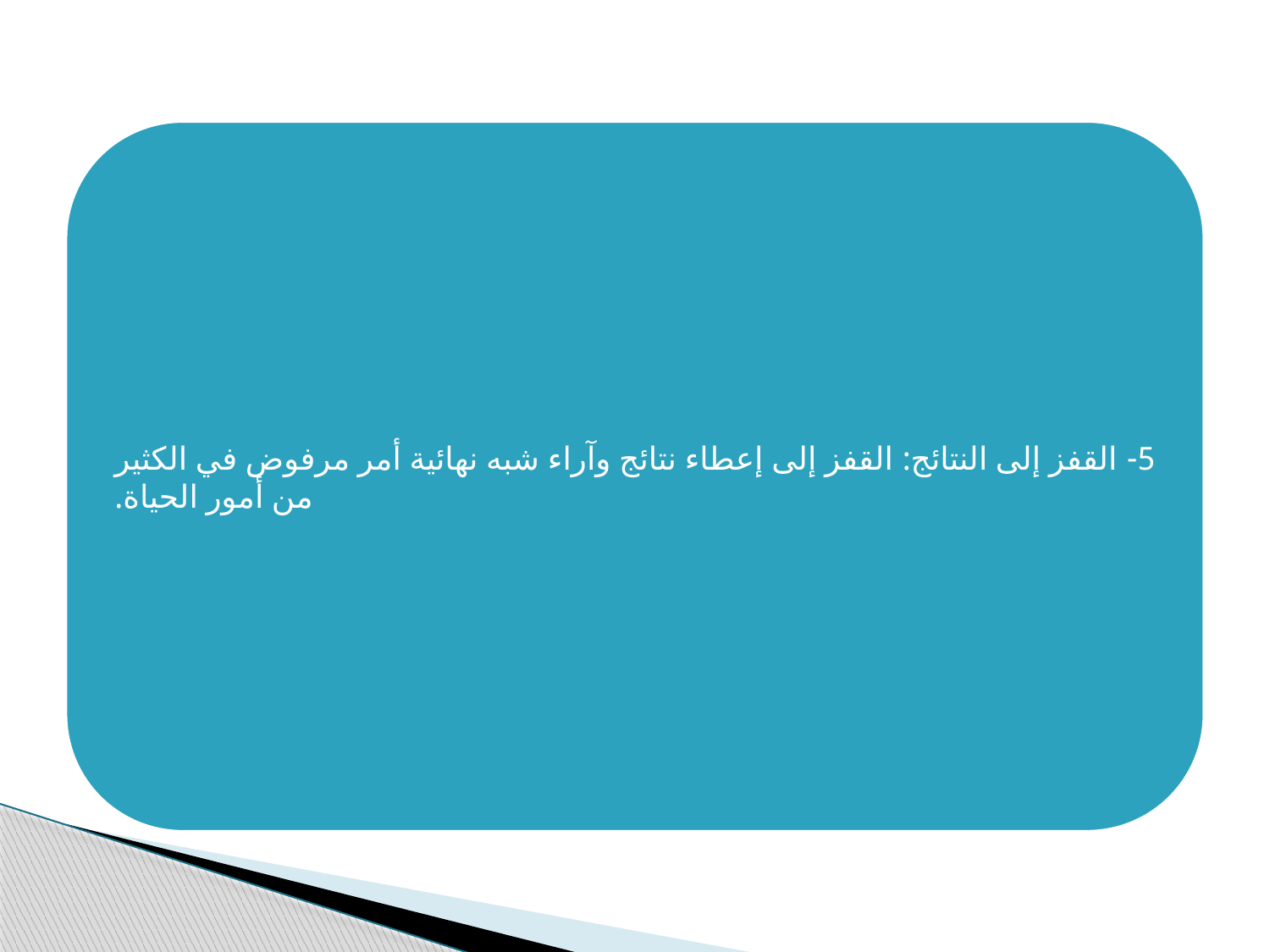

#
5- القفز إلى النتائج: القفز إلى إعطاء نتائج وآراء شبه نهائية أمر مرفوض في الكثير من أمور الحياة.